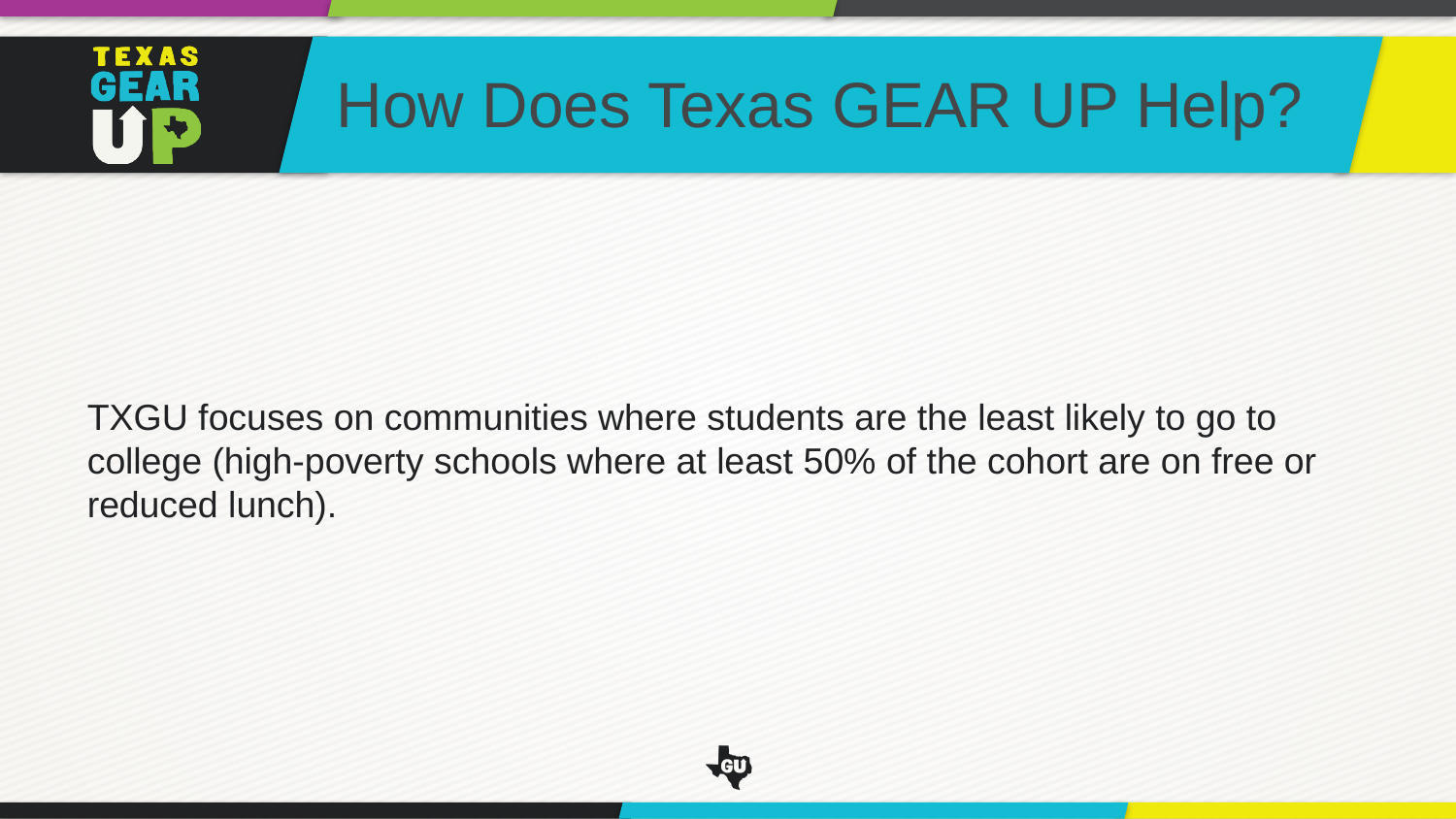

How Does Texas GEAR UP Help?
TXGU focuses on communities where students are the least likely to go to college (high-poverty schools where at least 50% of the cohort are on free or reduced lunch).